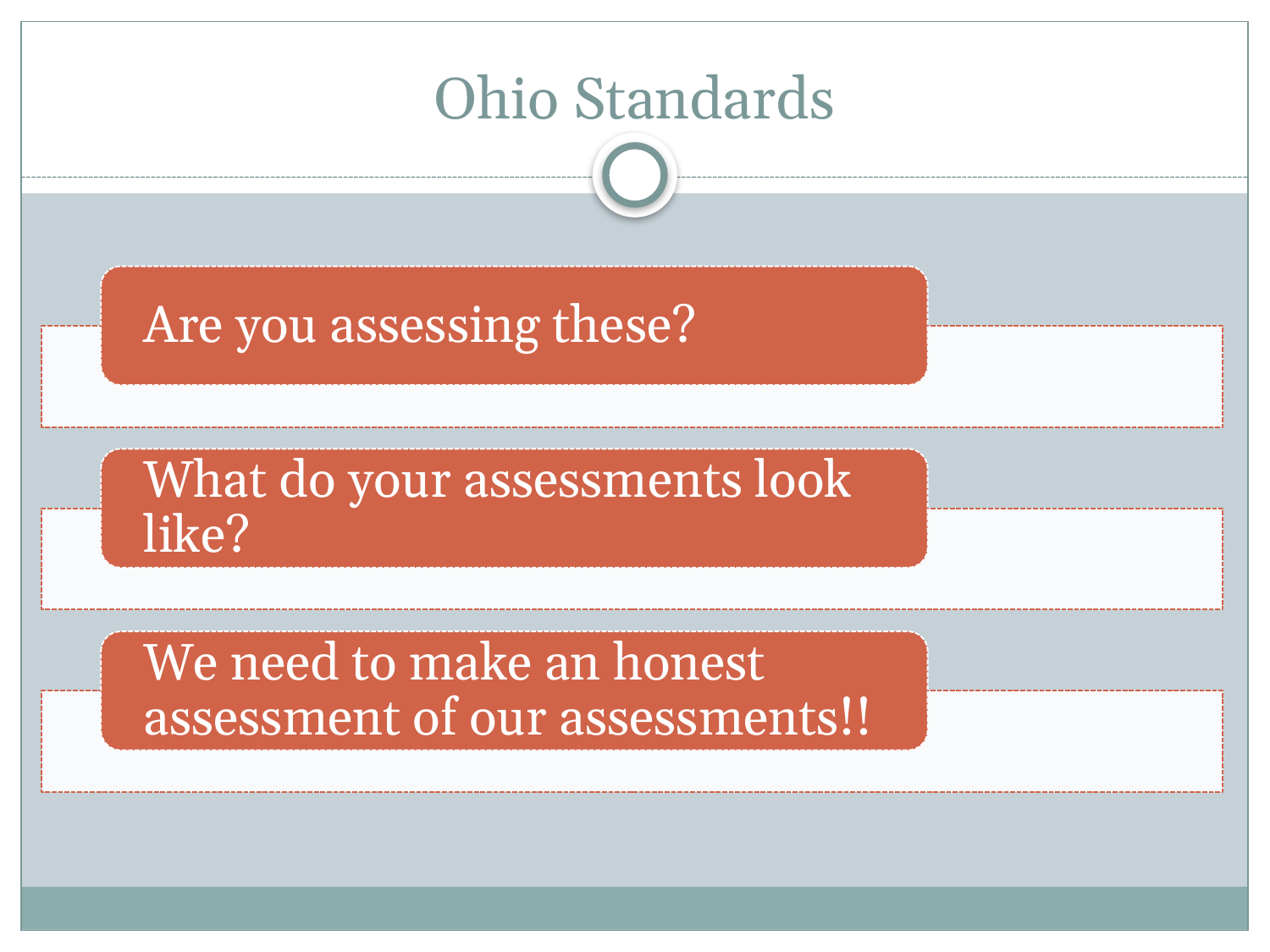

# Ohio Standards
Are you assessing these?
What do your assessments look like?
We need to make an honest assessment of our assessments!!